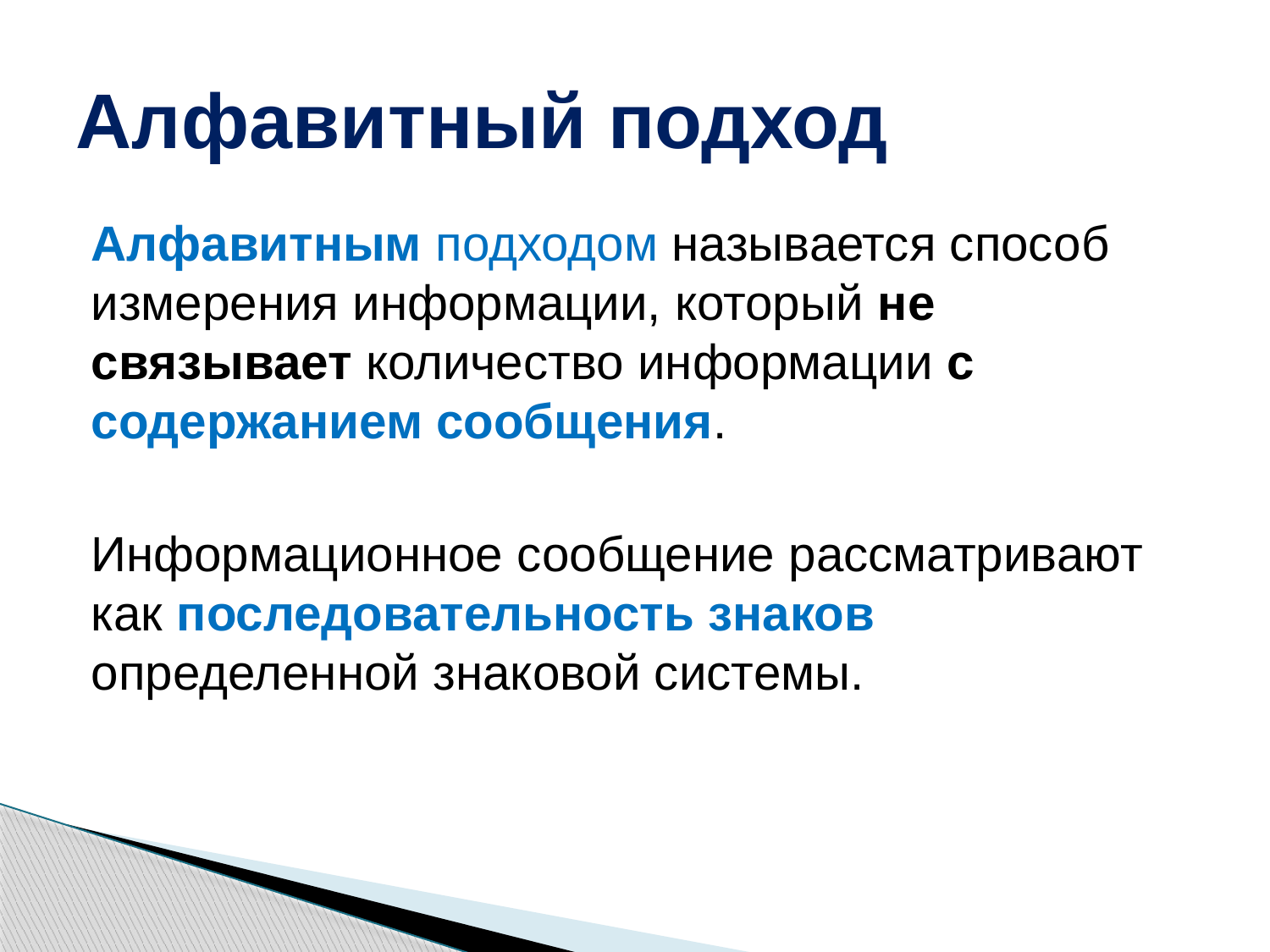

# Алфавитный подход
Алфавитным подходом называется способ измерения информации, который не связывает количество информации с содержанием сообщения.

Информационное сообщение рассматривают как последовательность знаков определенной знаковой системы.